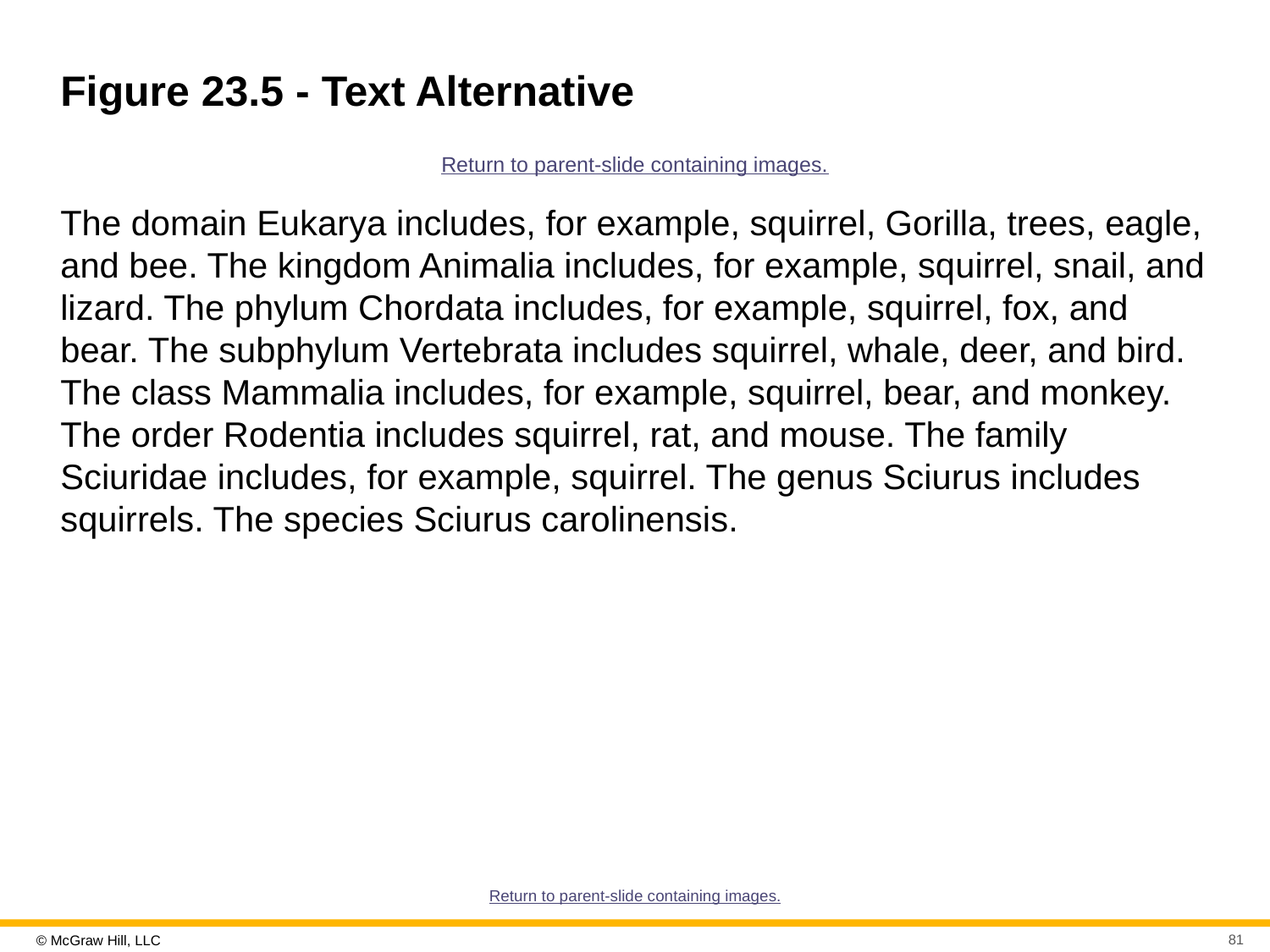

# Figure 23.5 - Text Alternative
Return to parent-slide containing images.
The domain Eukarya includes, for example, squirrel, Gorilla, trees, eagle, and bee. The kingdom Animalia includes, for example, squirrel, snail, and lizard. The phylum Chordata includes, for example, squirrel, fox, and bear. The subphylum Vertebrata includes squirrel, whale, deer, and bird. The class Mammalia includes, for example, squirrel, bear, and monkey. The order Rodentia includes squirrel, rat, and mouse. The family Sciuridae includes, for example, squirrel. The genus Sciurus includes squirrels. The species Sciurus carolinensis.
Return to parent-slide containing images.
81